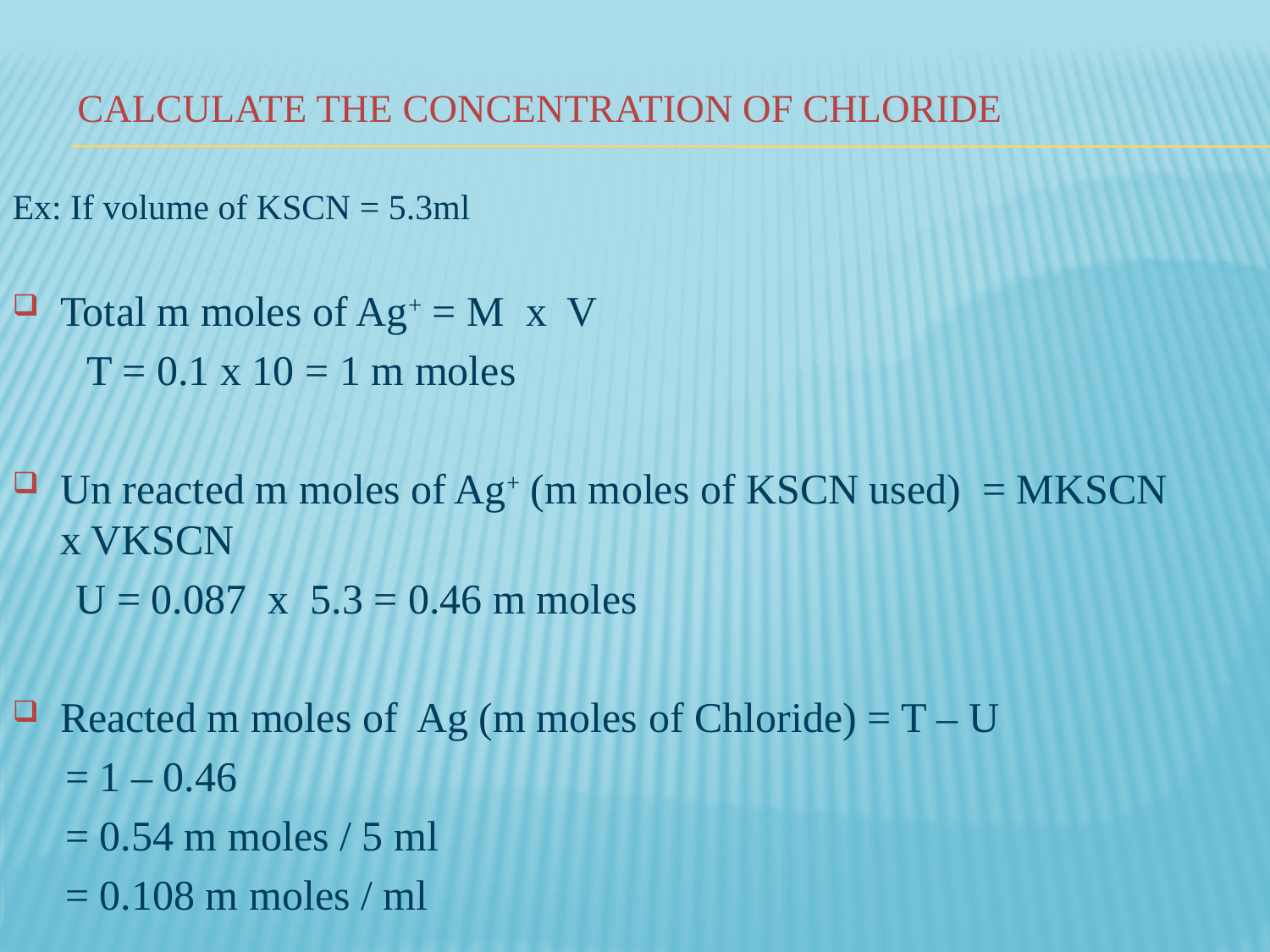

# calculate the concentration of chloride

Ex: If volume of KSCN = 5.3ml

Total m moles of Ag+ = M  x  V
       T = 0.1 x 10 = 1 m moles

Un reacted m moles of Ag+ (m moles of KSCN used)  = MKSCN x VKSCN
      U = 0.087  x  5.3 = 0.46 m moles

Reacted m moles of  Ag (m moles of Chloride) = T – U
     = 1 – 0.46
     = 0.54 m moles / 5 ml
     = 0.108 m moles / ml